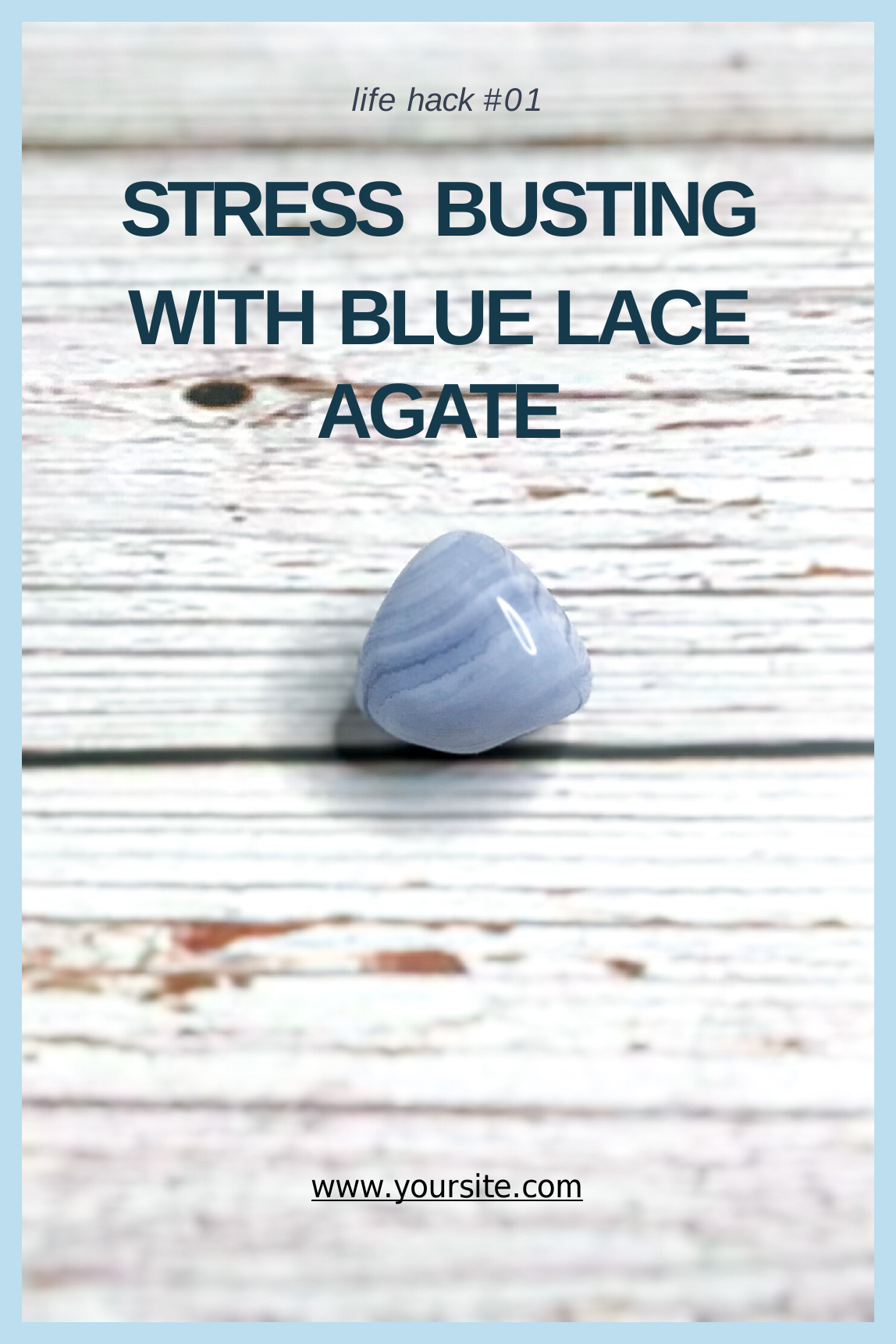

life hack #01
# STRESS BUSTING
WITH BLUE LACE AGATE
www.yoursite.com